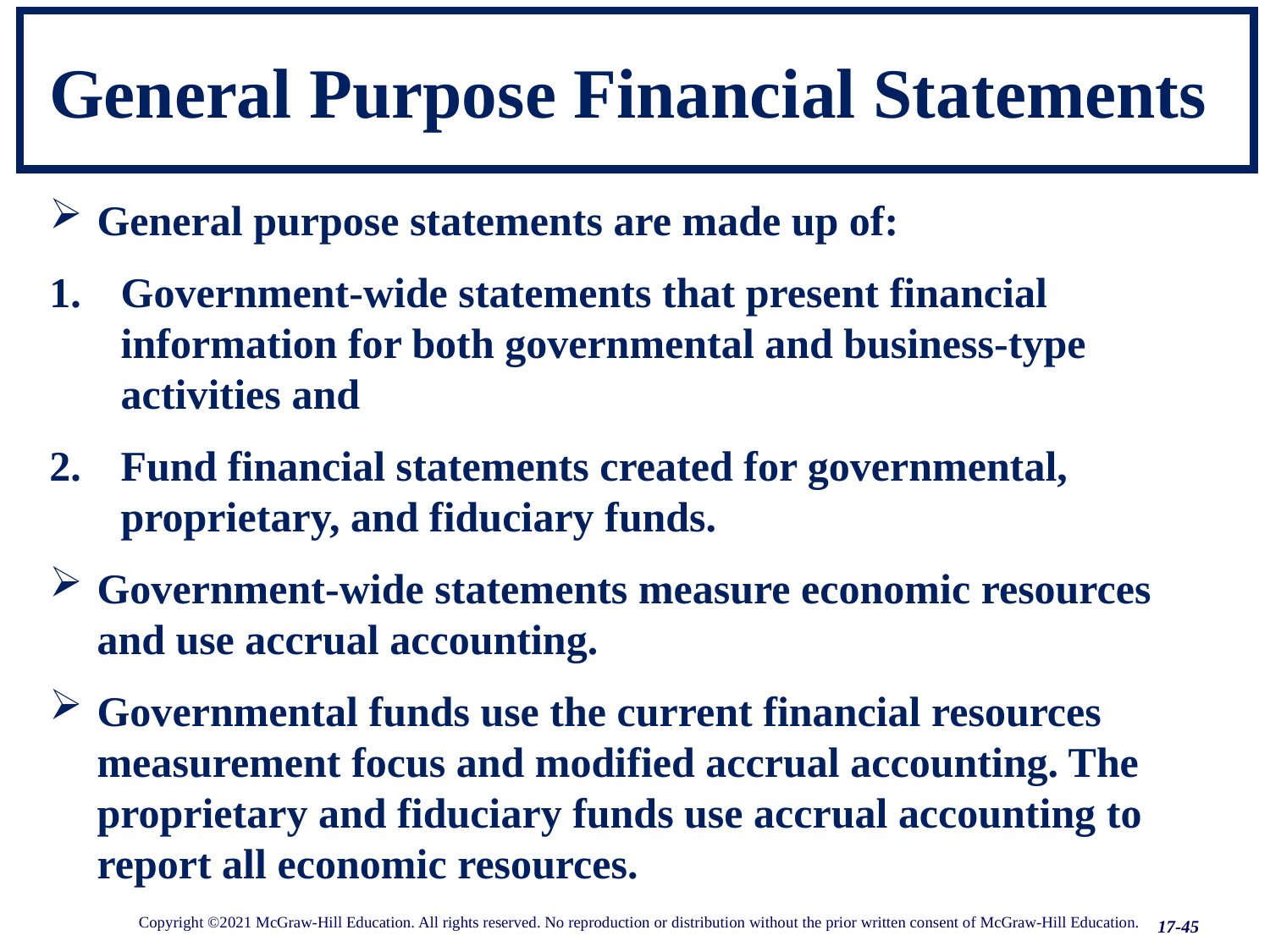

# General Purpose Financial Statements
17-45
General purpose statements are made up of:
Government-wide statements that present financial information for both governmental and business-type activities and
Fund financial statements created for governmental, proprietary, and fiduciary funds.
Government-wide statements measure economic resources and use accrual accounting.
Governmental funds use the current financial resources measurement focus and modified accrual accounting. The proprietary and fiduciary funds use accrual accounting to report all economic resources.
17-45
Copyright ©2021 McGraw-Hill Education. All rights reserved. No reproduction or distribution without the prior written consent of McGraw-Hill Education.